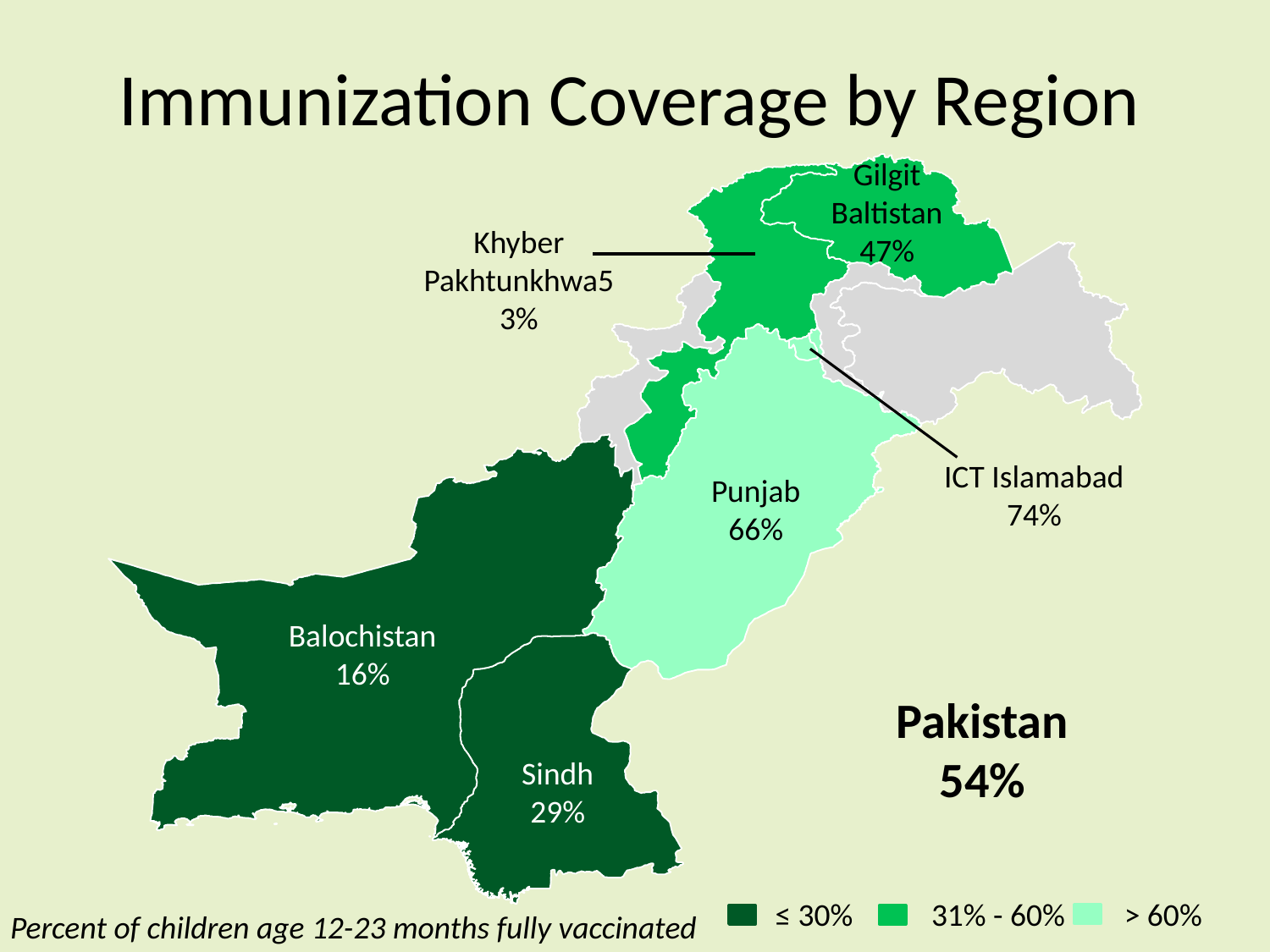

# Immunization Coverage by Region

Gilgit
Baltistan
47%
Khyber
Pakhtunkhwa53%
ICT Islamabad
74%
Punjab
66%
Balochistan
16%
Pakistan
54%
Sindh
29%
≤ 30%
31% - 60%
> 60%
Percent of children age 12-23 months fully vaccinated